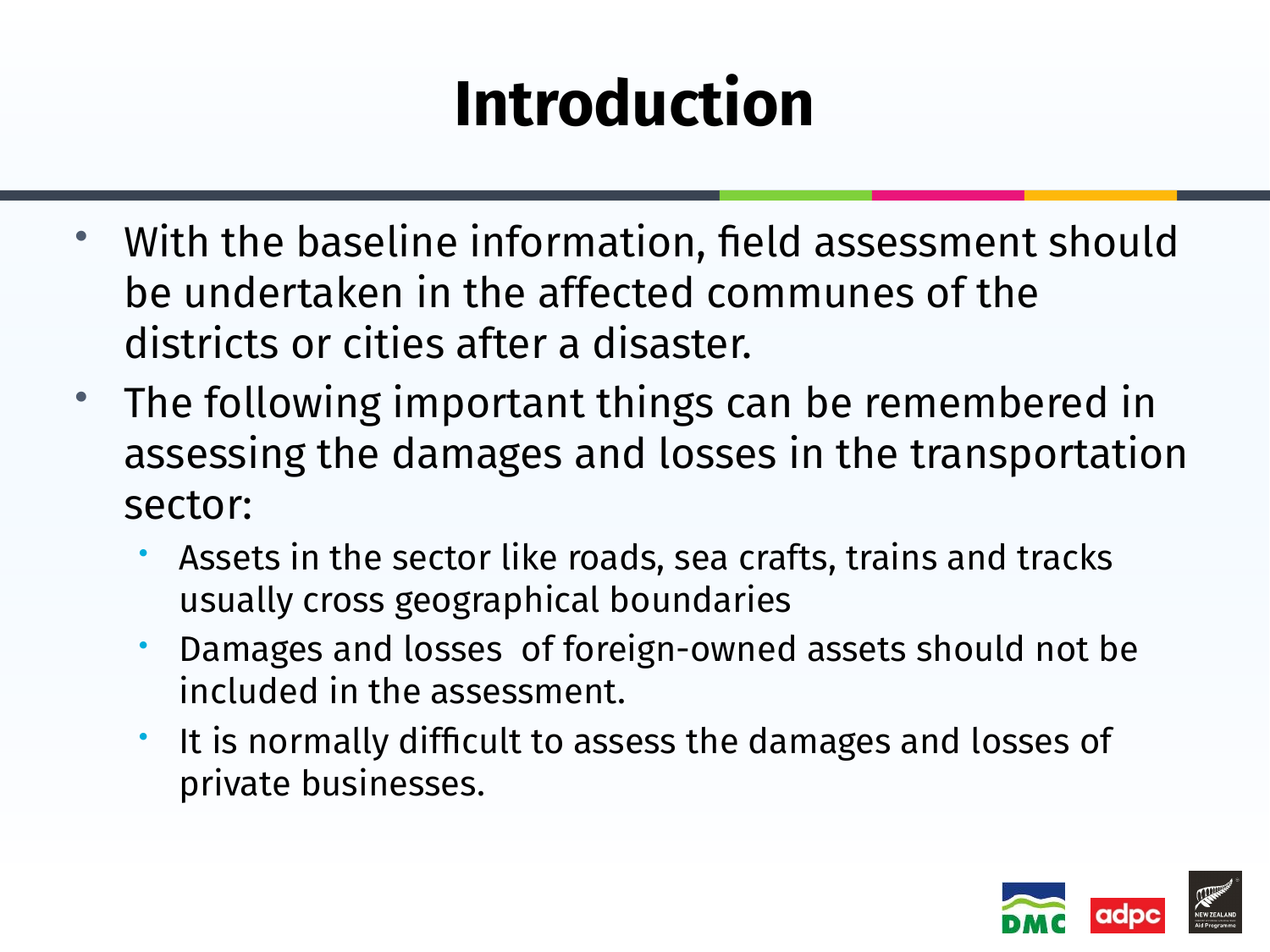

# Introduction
With the baseline information, field assessment should be undertaken in the affected communes of the districts or cities after a disaster.
The following important things can be remembered in assessing the damages and losses in the transportation sector:
Assets in the sector like roads, sea crafts, trains and tracks usually cross geographical boundaries
Damages and losses  of foreign-owned assets should not be included in the assessment.
It is normally difficult to assess the damages and losses of private businesses.